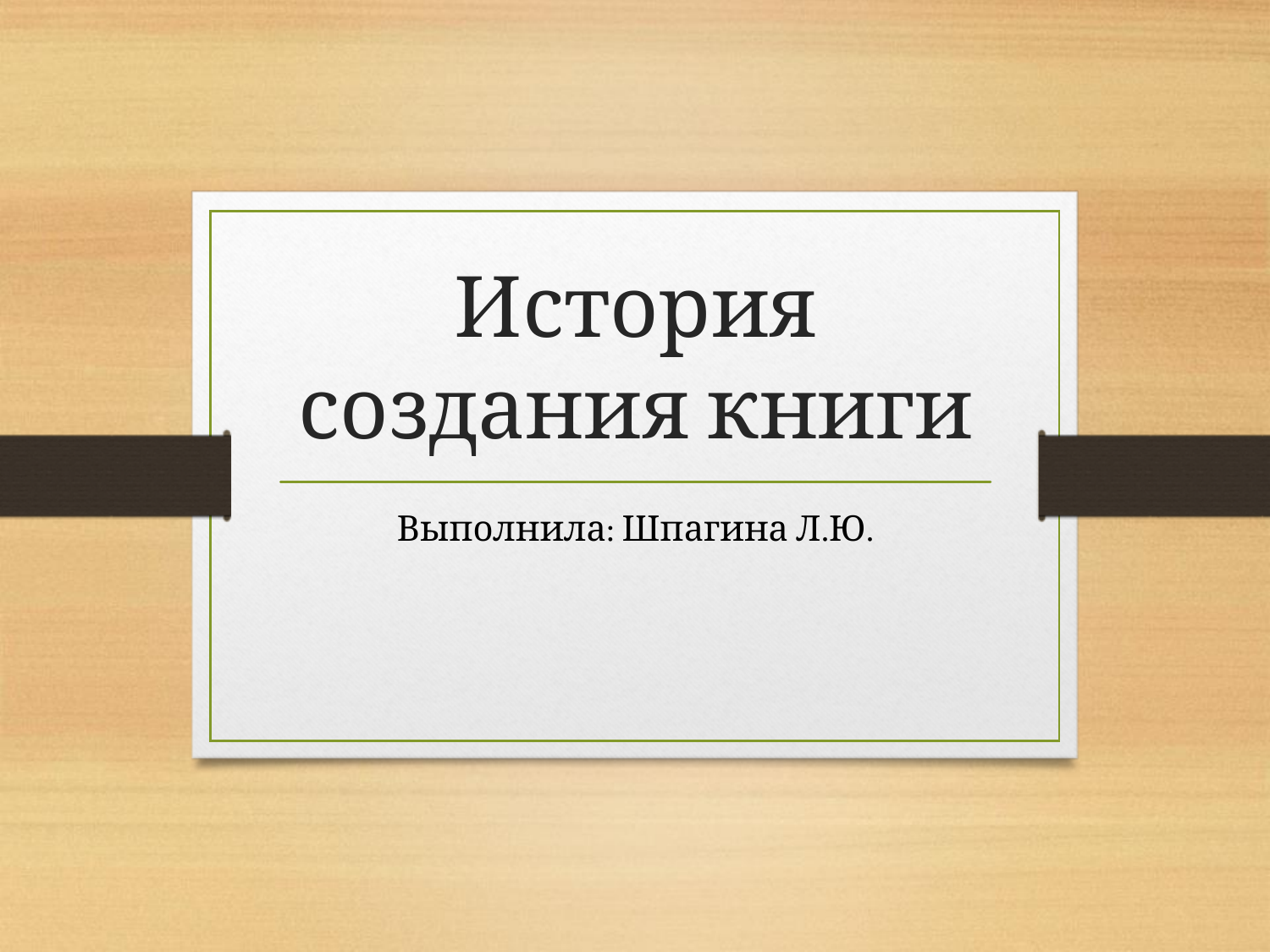

# История создания книги
Выполнила: Шпагина Л.Ю.